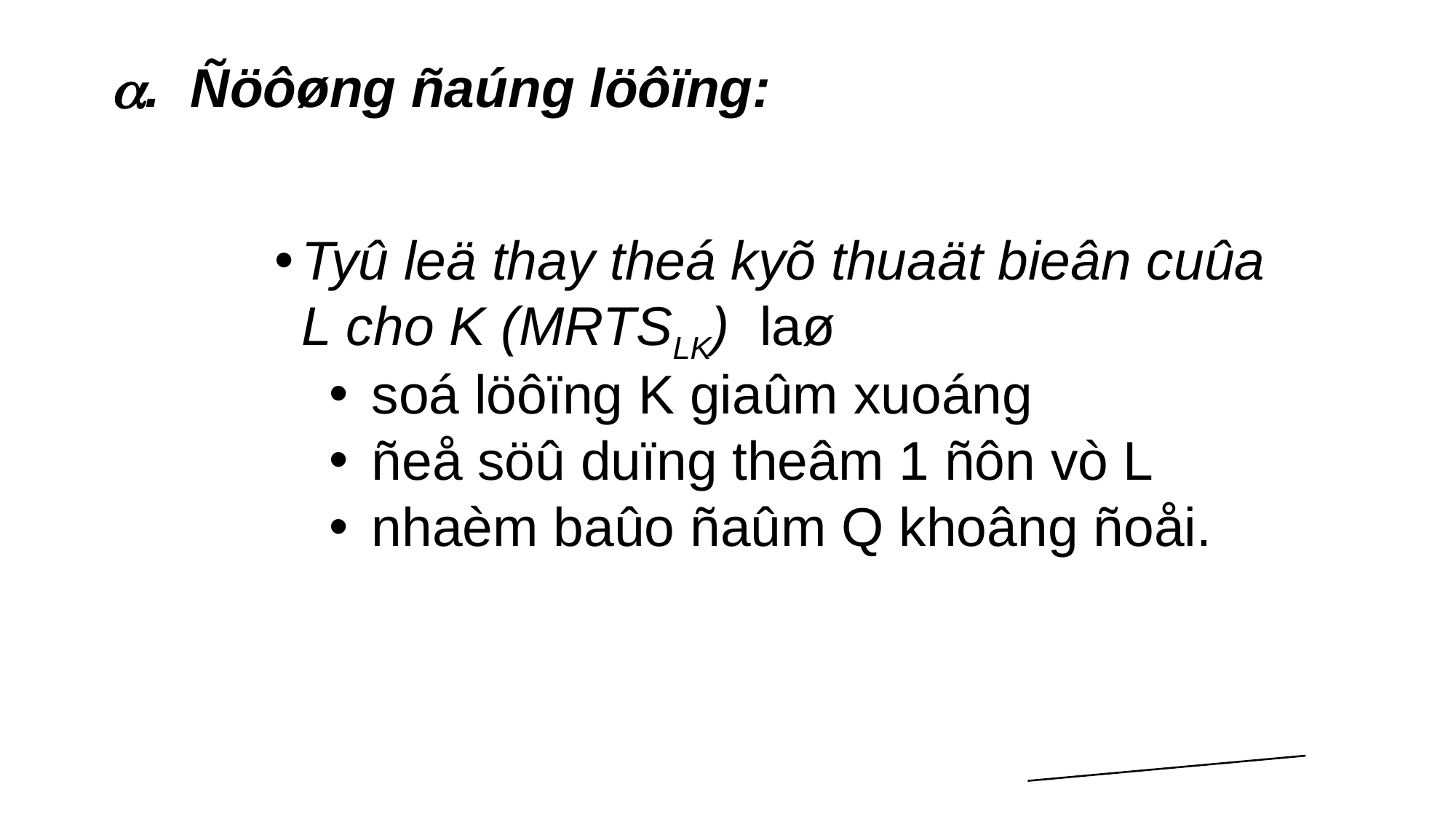

# α.  Ñöôøng ñaúng löôïng:
Tyû leä thay theá kyõ thuaät bieân cuûa L cho K (MRTSLK)  laø
 soá löôïng K giaûm xuoáng
 ñeå söû duïng theâm 1 ñôn vò L
 nhaèm baûo ñaûm Q khoâng ñoåi.